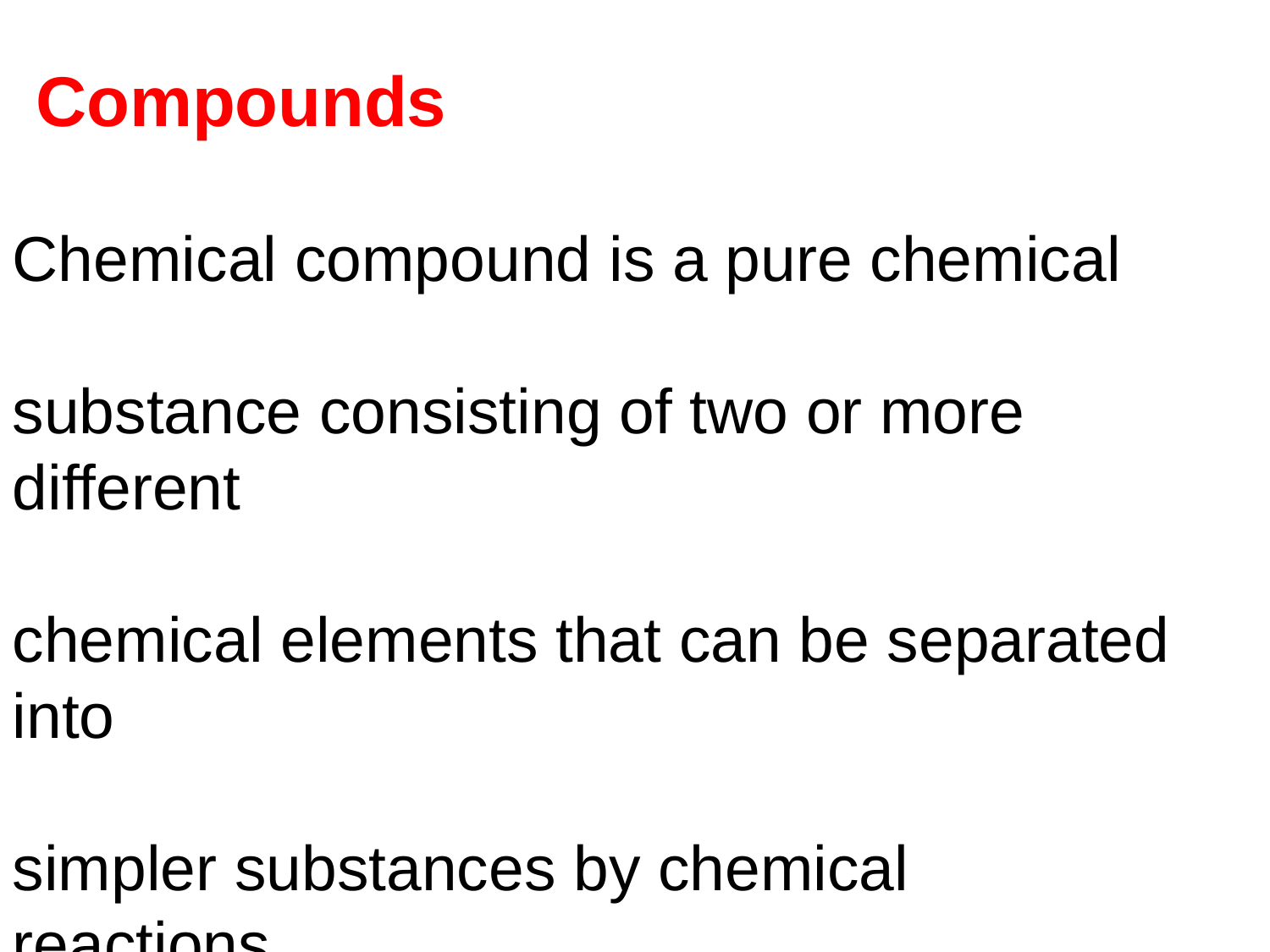

Compounds
Chemical compound is a pure chemical

substance consisting of two or more different

chemical elements that can be separated into

simpler substances by chemical reactions.